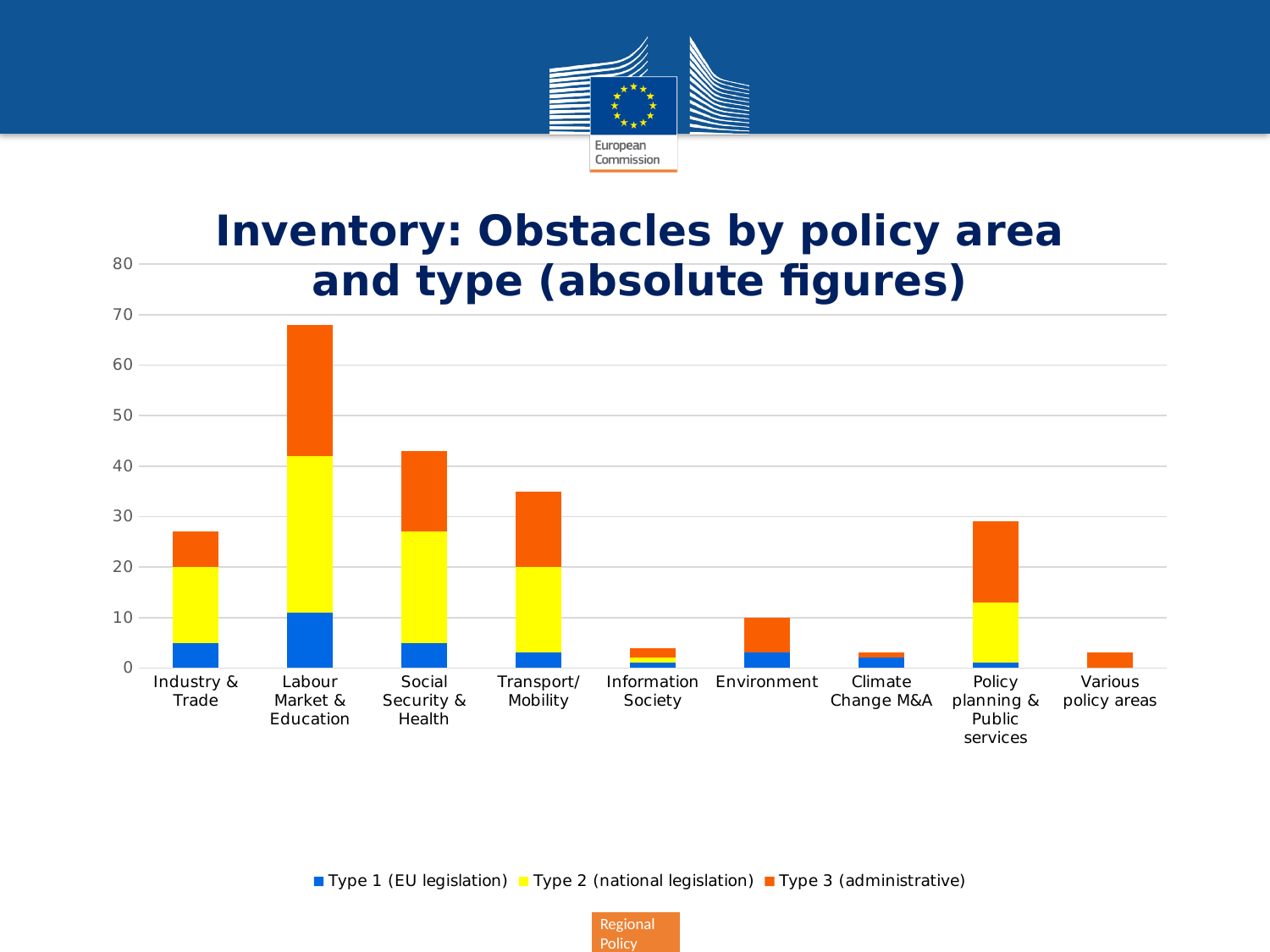

### Chart: Inventory: Obstacles by policy area and type (absolute figures)

| Category | Type 1 (EU legislation) | Type 2 (national legislation) | Type 3 (administrative) |
|---|---|---|---|
| Industry & Trade | 5.0 | 15.0 | 7.0 |
| Labour Market & Education | 11.0 | 31.0 | 26.0 |
| Social Security & Health | 5.0 | 22.0 | 16.0 |
| Transport/Mobility | 3.0 | 17.0 | 15.0 |
| Information Society | 1.0 | 1.0 | 2.0 |
| Environment | 3.0 | 0.0 | 7.0 |
| Climate Change M&A | 2.0 | 0.0 | 1.0 |
| Policy planning & Public services | 1.0 | 12.0 | 16.0 |
| Various policy areas | 0.0 | 0.0 | 3.0 |